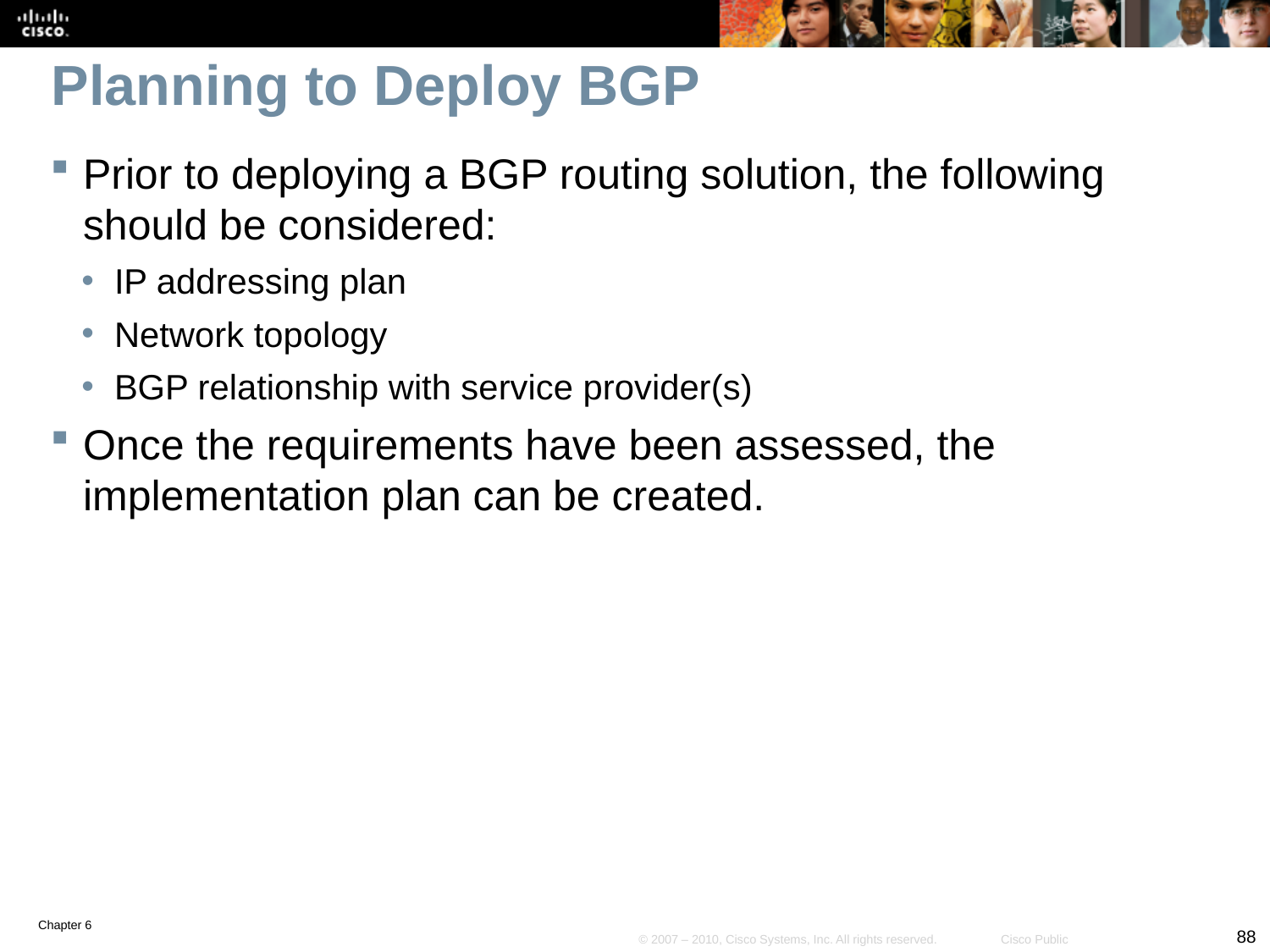

# Planning to Deploy BGP
Prior to deploying a BGP routing solution, the following should be considered:
IP addressing plan
Network topology
BGP relationship with service provider(s)
Once the requirements have been assessed, the implementation plan can be created.